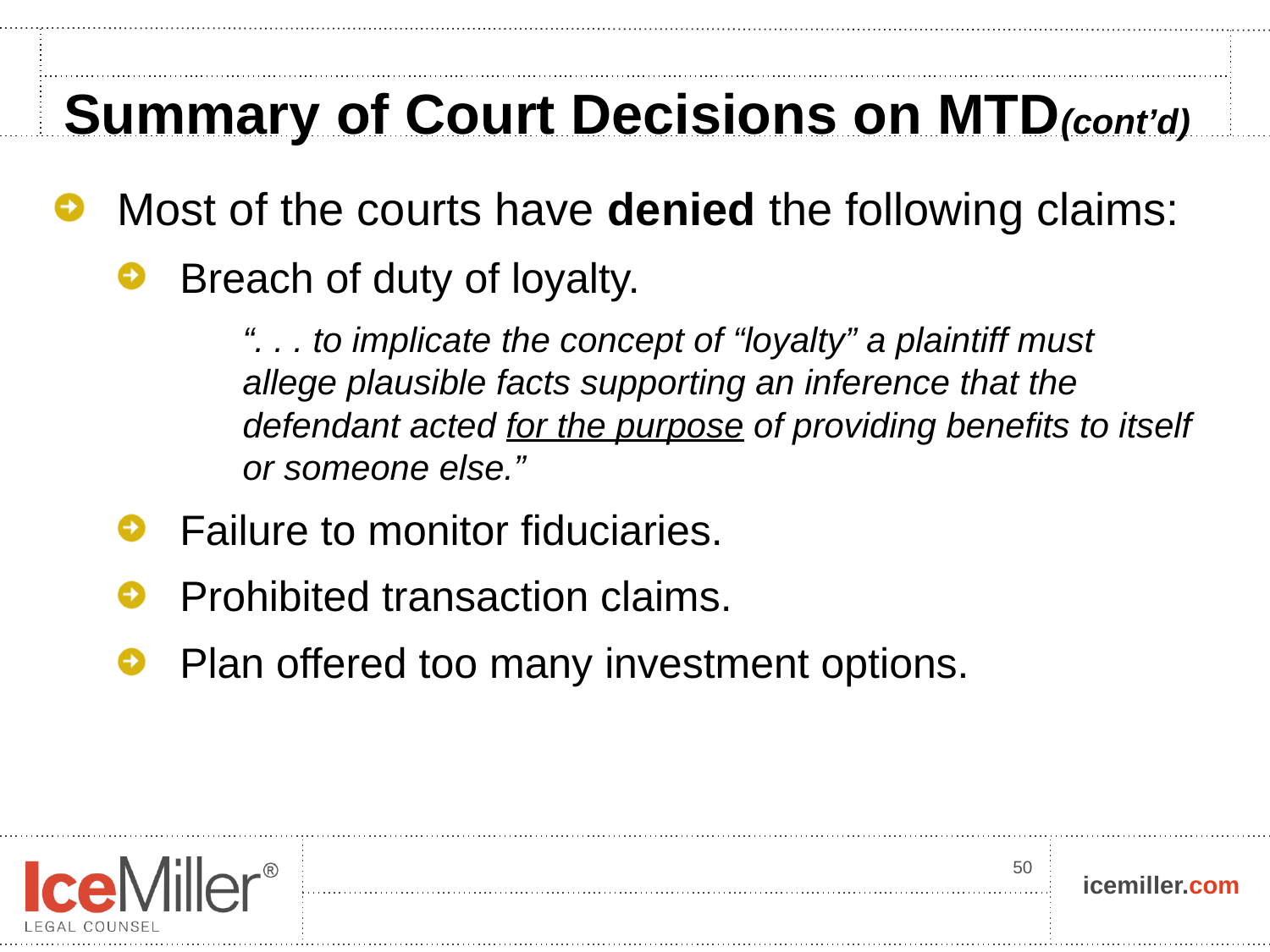

# Summary of Court Decisions on MTD(cont’d)
Most of the courts have denied the following claims:
Breach of duty of loyalty.
“. . . to implicate the concept of “loyalty” a plaintiff must allege plausible facts supporting an inference that the defendant acted for the purpose of providing benefits to itself or someone else.”
Failure to monitor fiduciaries.
Prohibited transaction claims.
Plan offered too many investment options.

50